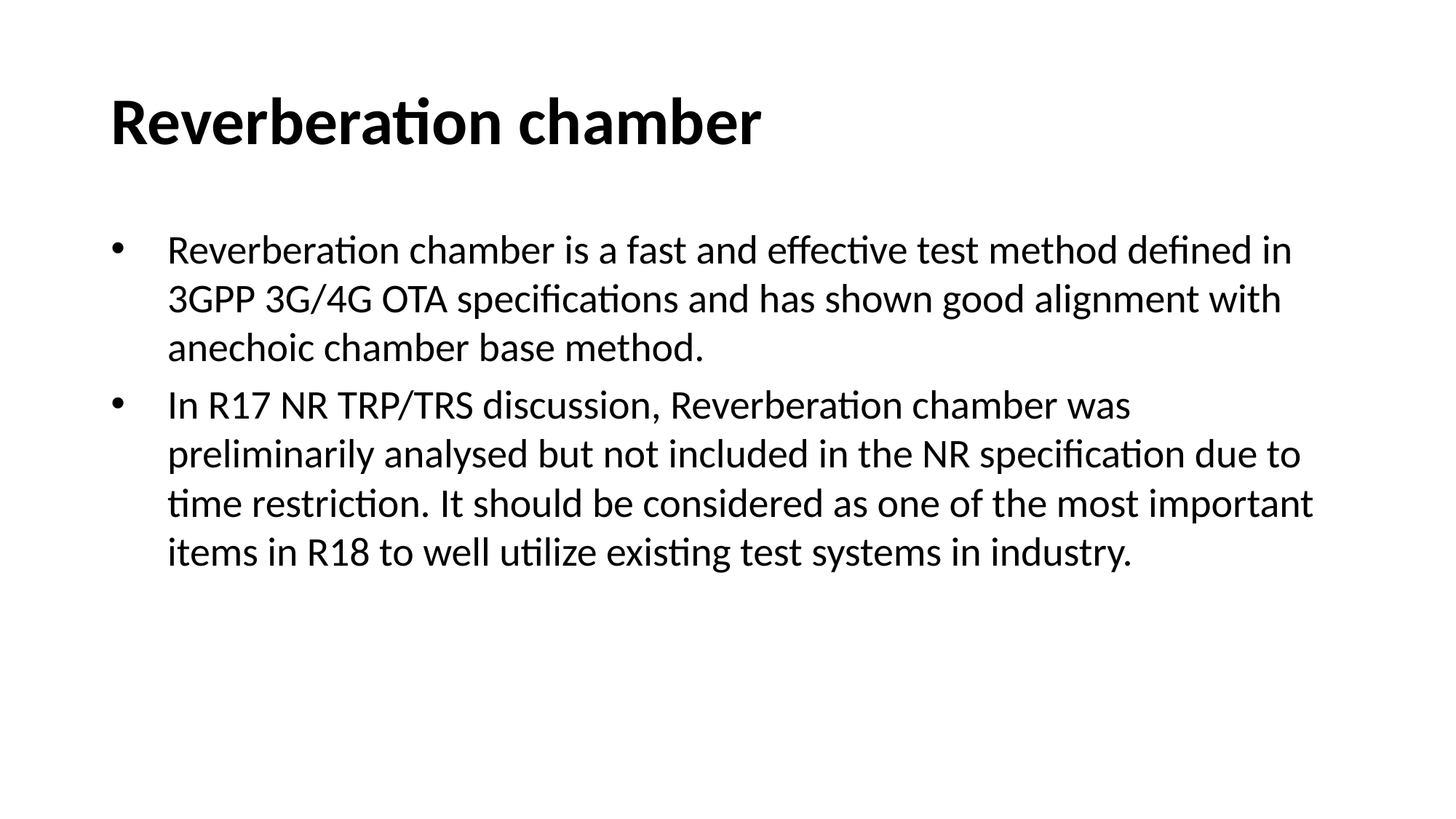

# Reverberation chamber
Reverberation chamber is a fast and effective test method defined in 3GPP 3G/4G OTA specifications and has shown good alignment with anechoic chamber base method.
In R17 NR TRP/TRS discussion, Reverberation chamber was preliminarily analysed but not included in the NR specification due to time restriction. It should be considered as one of the most important items in R18 to well utilize existing test systems in industry.